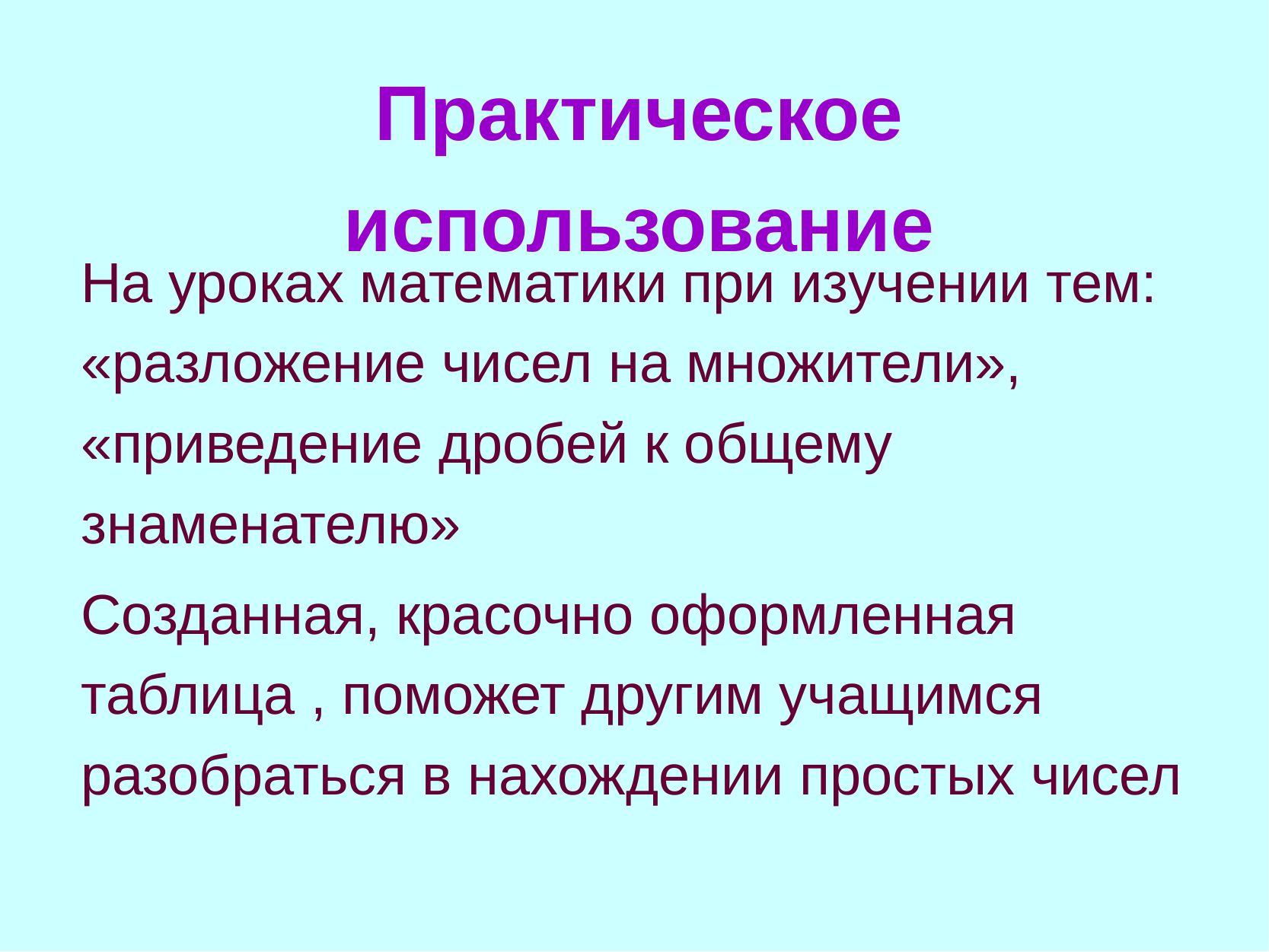

# Практическое использование
На уроках математики при изучении тем: «разложение чисел на множители», «приведение дробей к общему знаменателю»
Созданная, красочно оформленная таблица , поможет другим учащимся разобраться в нахождении простых чисел